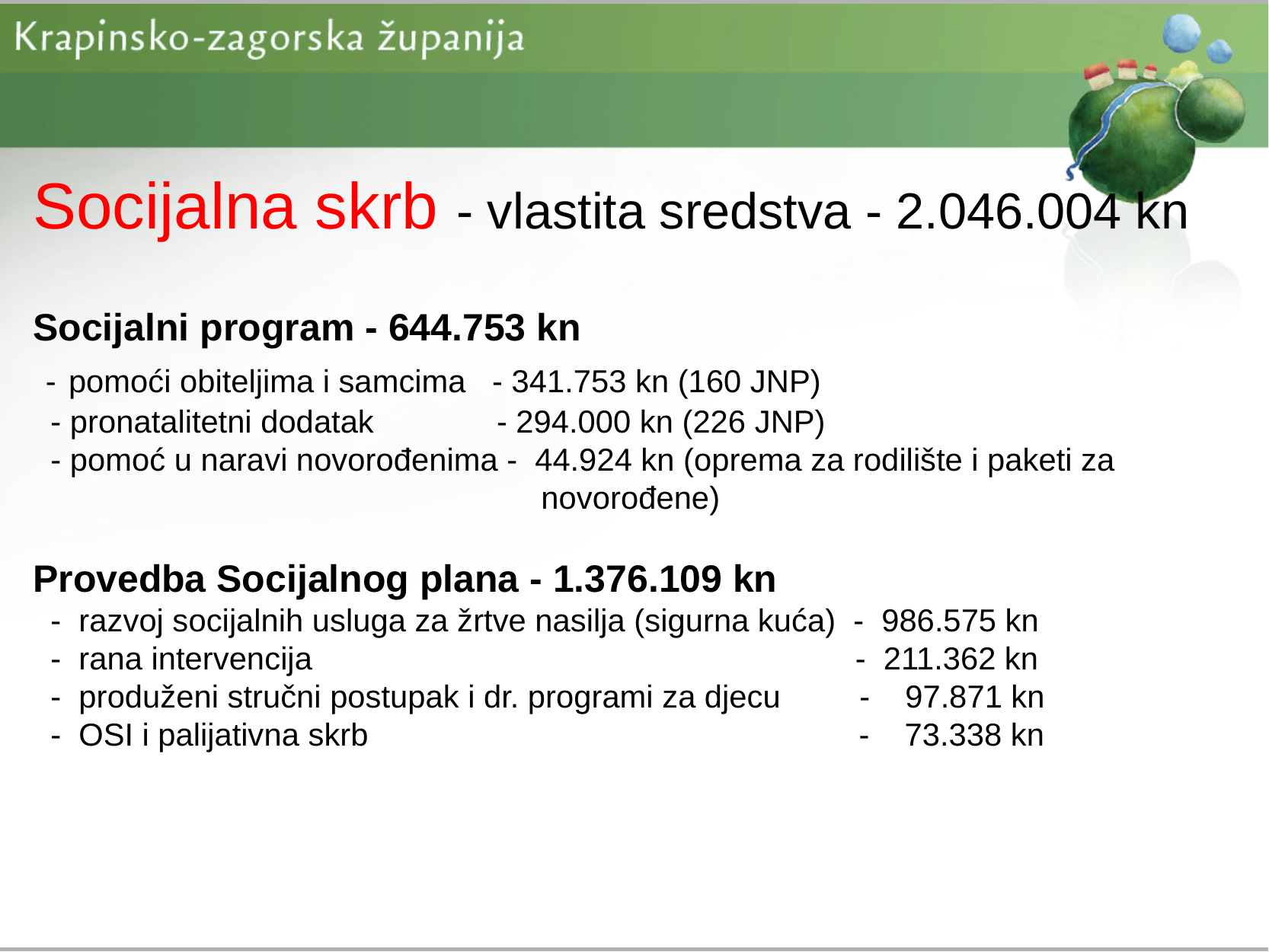

# Socijalna skrb - vlastita sredstva - 2.046.004 kn Socijalni program - 644.753 kn - pomoći obiteljima i samcima   - 341.753 kn (160 JNP) - pronatalitetni dodatak              - 294.000 kn (226 JNP) - pomoć u naravi novorođenima -  44.924 kn (oprema za rodilište i paketi za novorođene) Provedba Socijalnog plana - 1.376.109 kn -  razvoj socijalnih usluga za žrtve nasilja (sigurna kuća)  -  986.575 kn -  rana intervencija                                                              -  211.362 kn -  produženi stručni postupak i dr. programi za djecu         -    97.871 kn -  OSI i palijativna skrb                                                        -    73.338 kn